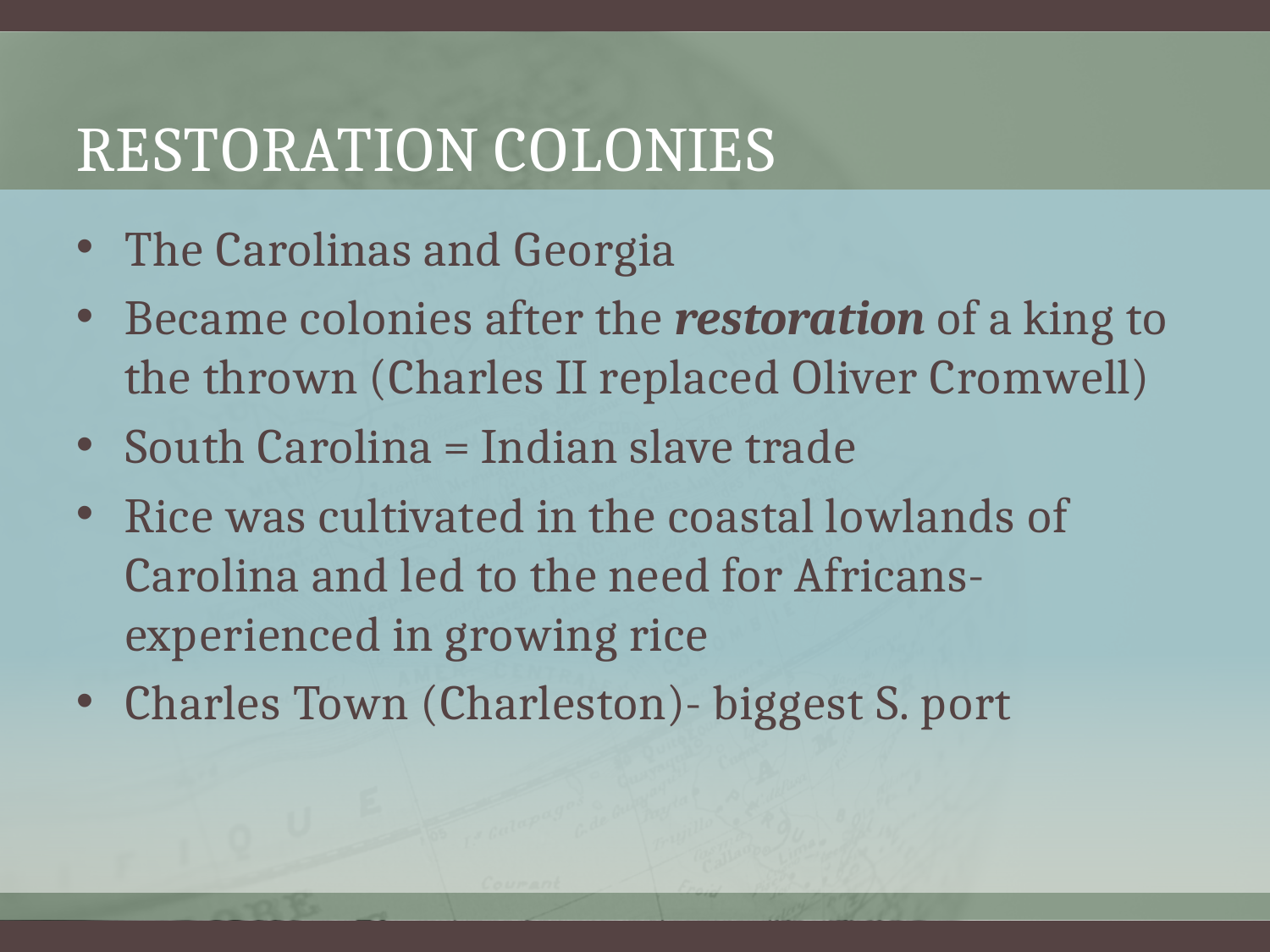

# Restoration colonies
The Carolinas and Georgia
Became colonies after the restoration of a king to the thrown (Charles II replaced Oliver Cromwell)
South Carolina = Indian slave trade
Rice was cultivated in the coastal lowlands of Carolina and led to the need for Africans- experienced in growing rice
Charles Town (Charleston)- biggest S. port